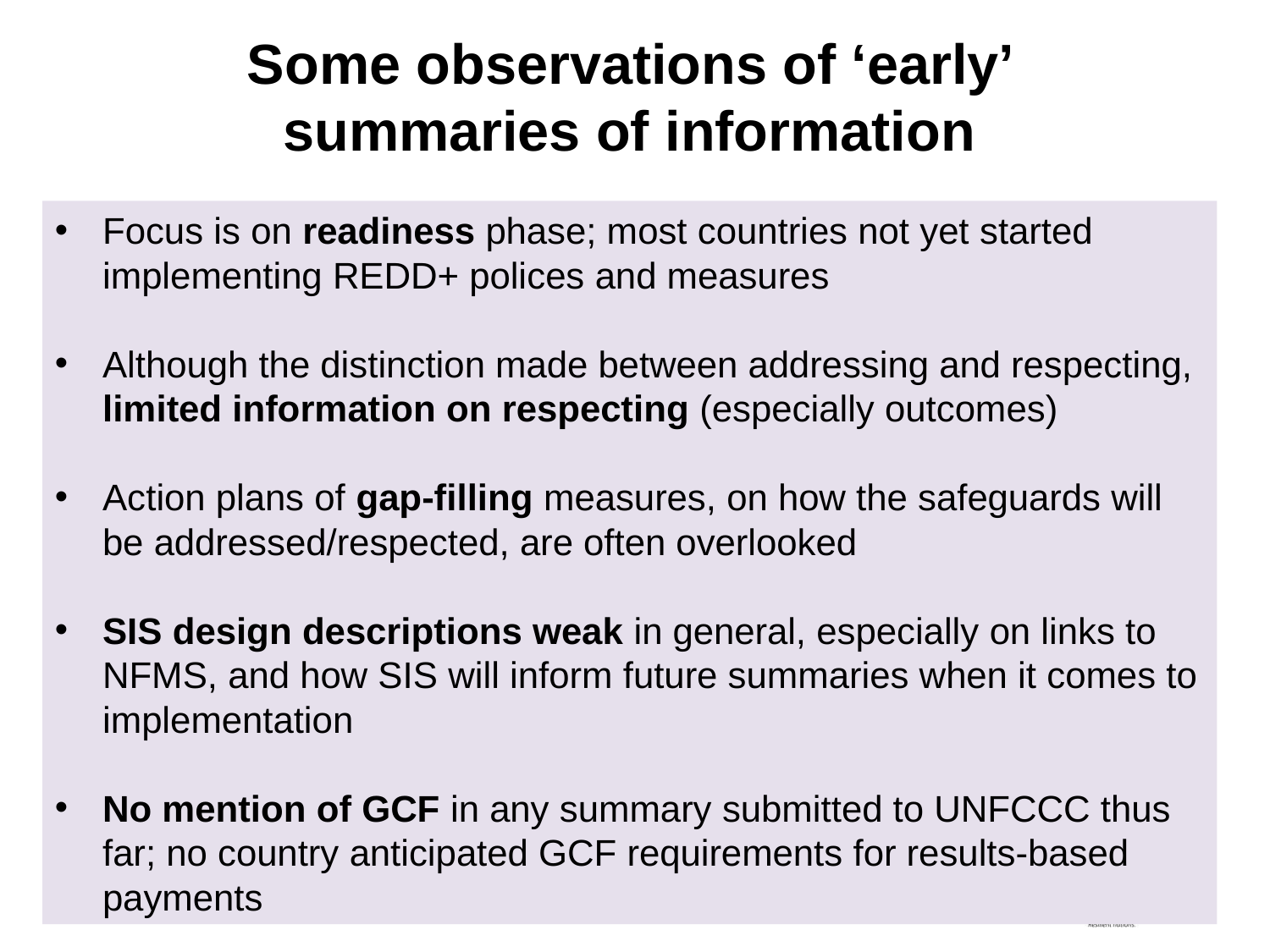

Some observations of ‘early’ summaries of information
Focus is on readiness phase; most countries not yet started implementing REDD+ polices and measures

Although the distinction made between addressing and respecting, limited information on respecting (especially outcomes)

Action plans of gap-filling measures, on how the safeguards will be addressed/respected, are often overlooked

SIS design descriptions weak in general, especially on links to NFMS, and how SIS will inform future summaries when it comes to implementation

No mention of GCF in any summary submitted to UNFCCC thus far; no country anticipated GCF requirements for results-based payments